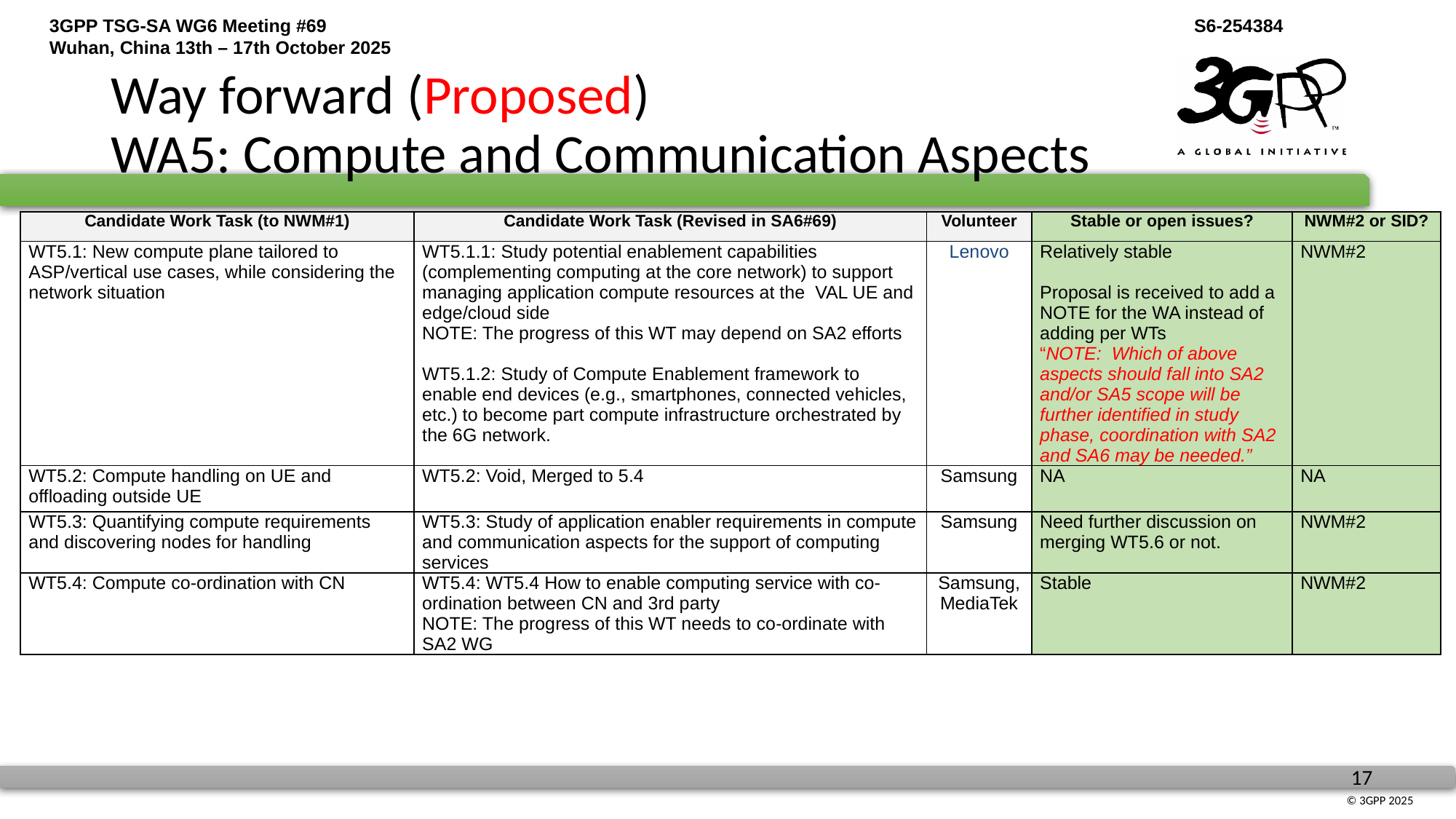

# Way forward (Proposed) WA5: Compute and Communication Aspects
| Candidate Work Task (to NWM#1) | Candidate Work Task (Revised in SA6#69) | Volunteer | Stable or open issues? | NWM#2 or SID? |
| --- | --- | --- | --- | --- |
| WT5.1: New compute plane tailored to ASP/vertical use cases, while considering the network situation | WT5.1.1: Study potential enablement capabilities (complementing computing at the core network) to support managing application compute resources at the  VAL UE and edge/cloud side NOTE: The progress of this WT may depend on SA2 efforts   WT5.1.2: Study of Compute Enablement framework to enable end devices (e.g., smartphones, connected vehicles, etc.) to become part compute infrastructure orchestrated by the 6G network. | Lenovo | Relatively stable   Proposal is received to add a NOTE for the WA instead of adding per WTs “NOTE:  Which of above aspects should fall into SA2 and/or SA5 scope will be further identified in study phase, coordination with SA2 and SA6 may be needed.” | NWM#2 |
| WT5.2: Compute handling on UE and offloading outside UE | WT5.2: Void, Merged to 5.4 | Samsung | NA | NA |
| WT5.3: Quantifying compute requirements and discovering nodes for handling | WT5.3: Study of application enabler requirements in compute and communication aspects for the support of computing services | Samsung | Need further discussion on merging WT5.6 or not. | NWM#2 |
| WT5.4: Compute co-ordination with CN | WT5.4: WT5.4 How to enable computing service with co-ordination between CN and 3rd party NOTE: The progress of this WT needs to co-ordinate with SA2 WG | Samsung, MediaTek | Stable | NWM#2 |